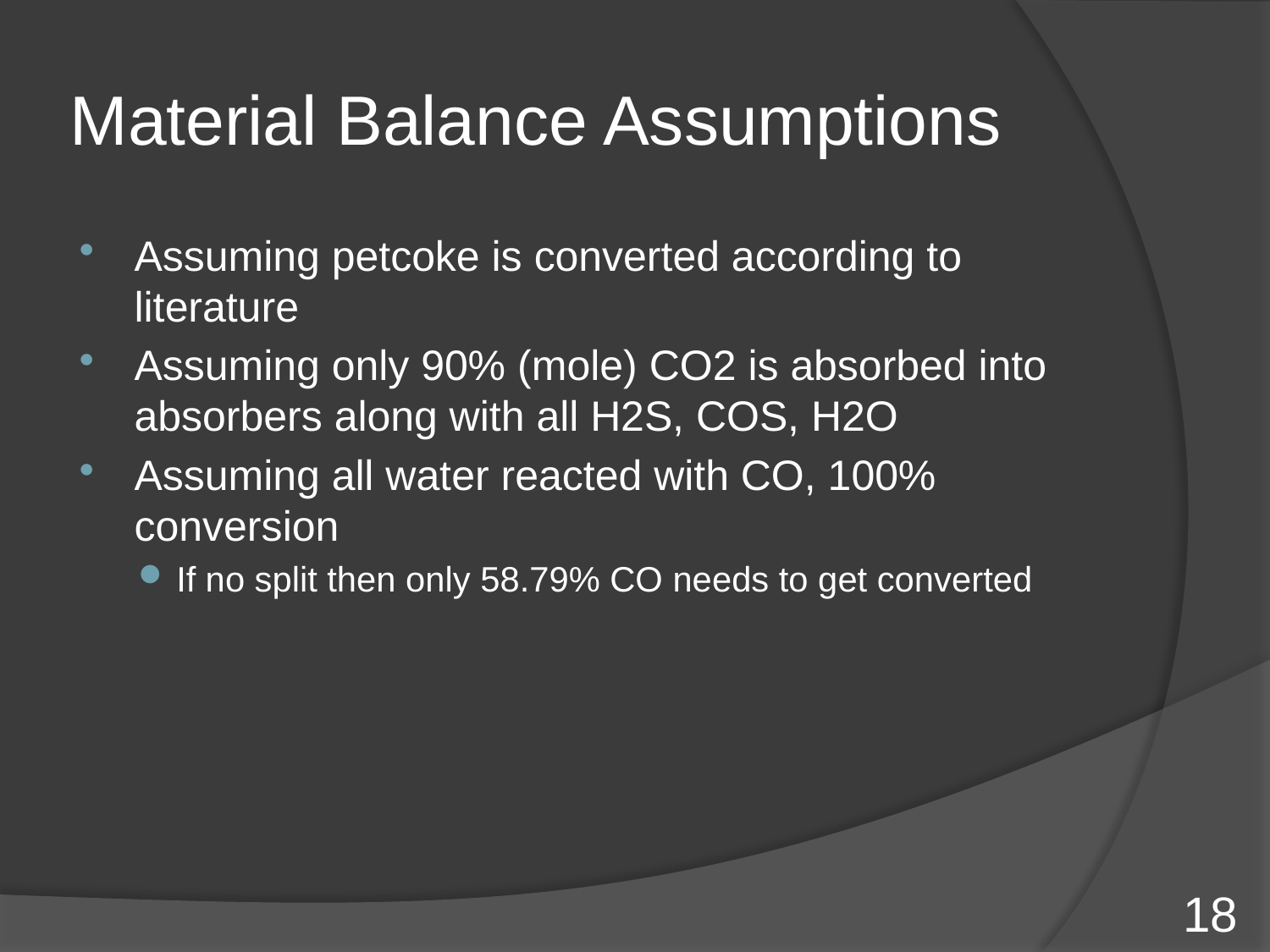

# Material Balance Assumptions
Assuming petcoke is converted according to literature
Assuming only 90% (mole) CO2 is absorbed into absorbers along with all H2S, COS, H2O
Assuming all water reacted with CO, 100% conversion
If no split then only 58.79% CO needs to get converted

18